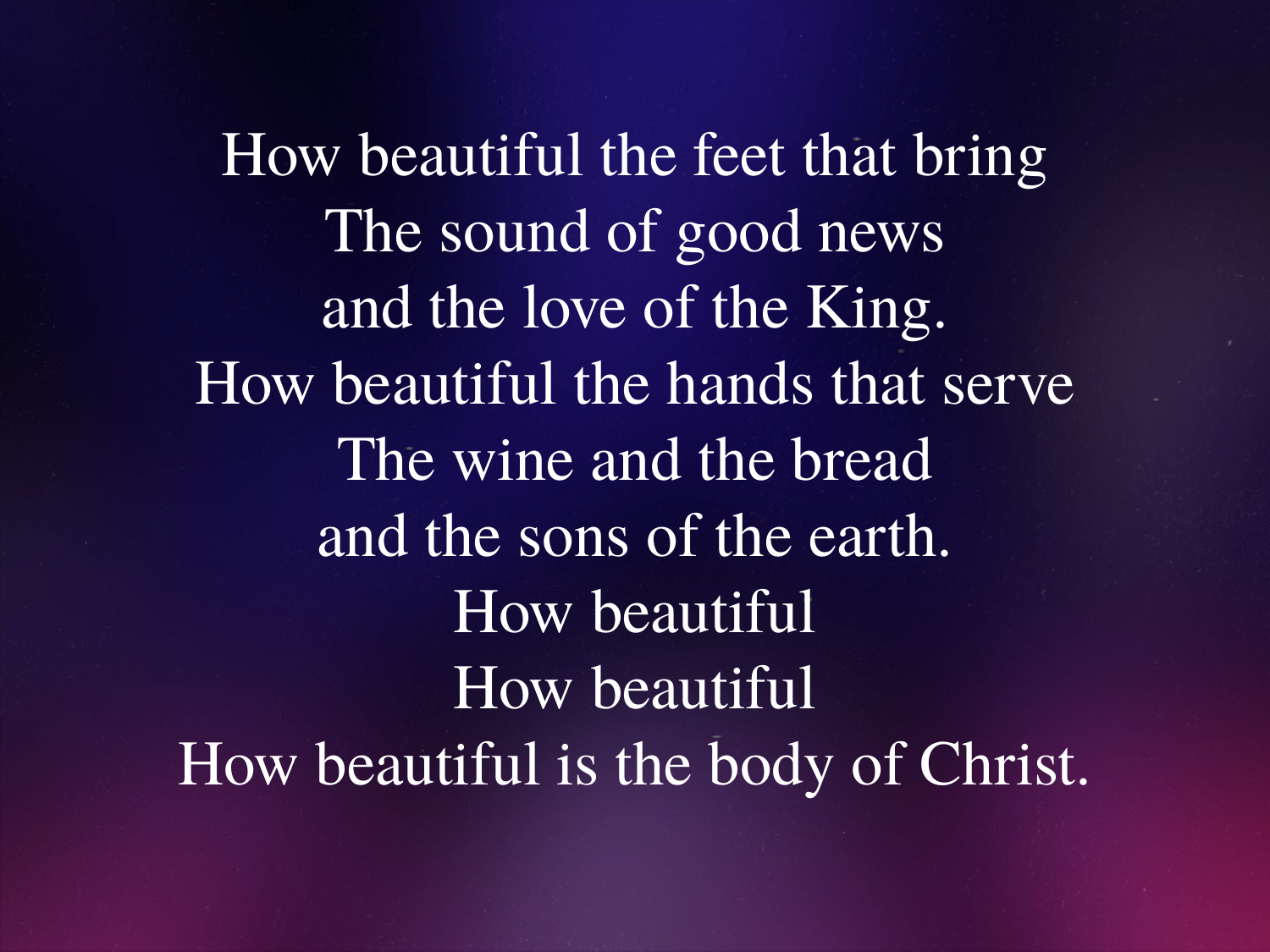

# How beautiful the feet that bring The sound of good news and the love of the King. How beautiful the hands that serve The wine and the bread and the sons of the earth. How beautiful How beautiful How beautiful is the body of Christ.